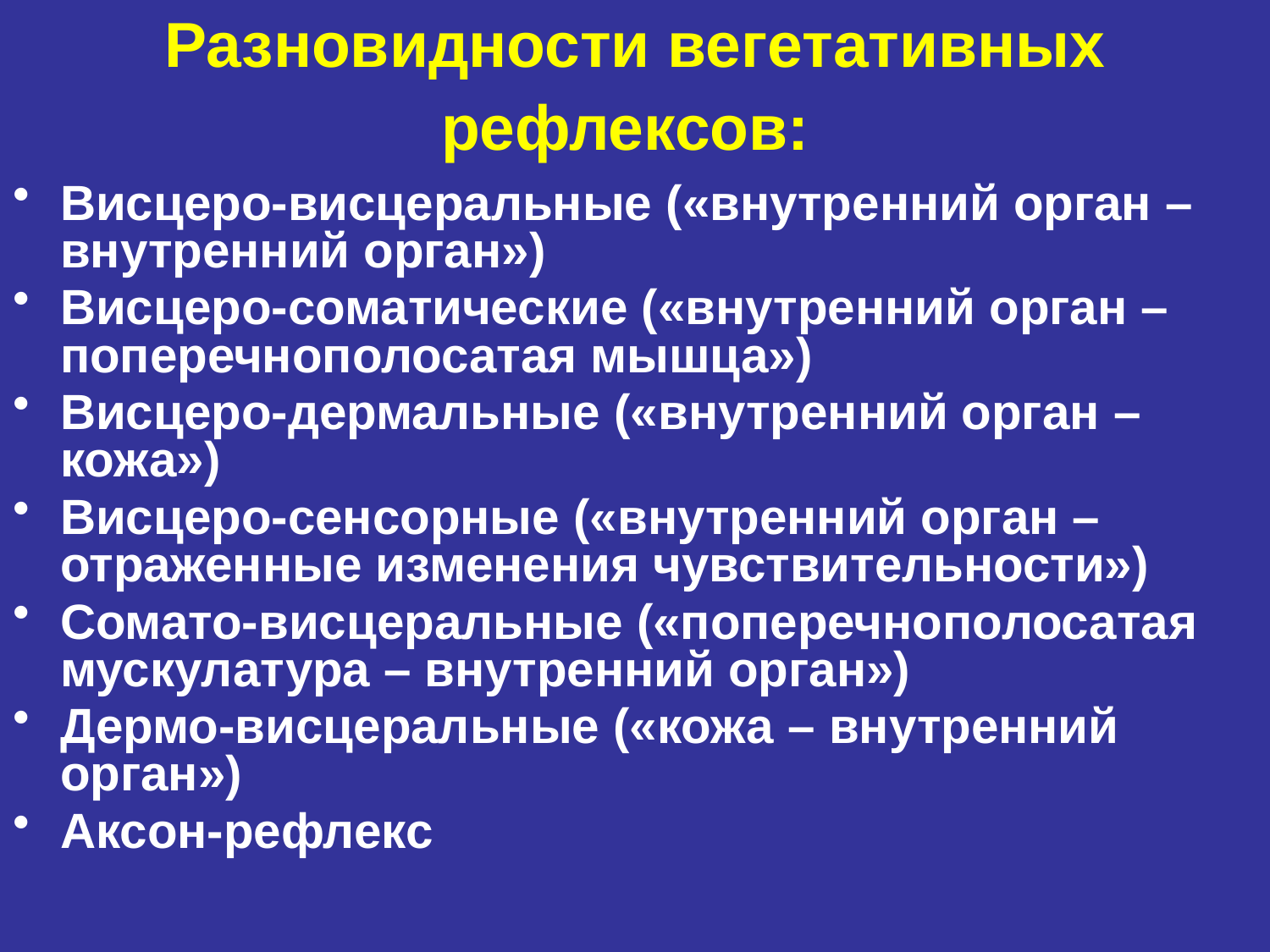

# Разновидности вегетативных рефлексов:
Висцеро-висцеральные («внутренний орган – внутренний орган»)
Висцеро-соматические («внутренний орган – поперечнополосатая мышца»)
Висцеро-дермальные («внутренний орган – кожа»)
Висцеро-сенсорные («внутренний орган – отраженные изменения чувствительности»)
Сомато-висцеральные («поперечнополосатая мускулатура – внутренний орган»)
Дермо-висцеральные («кожа – внутренний орган»)
Аксон-рефлекс